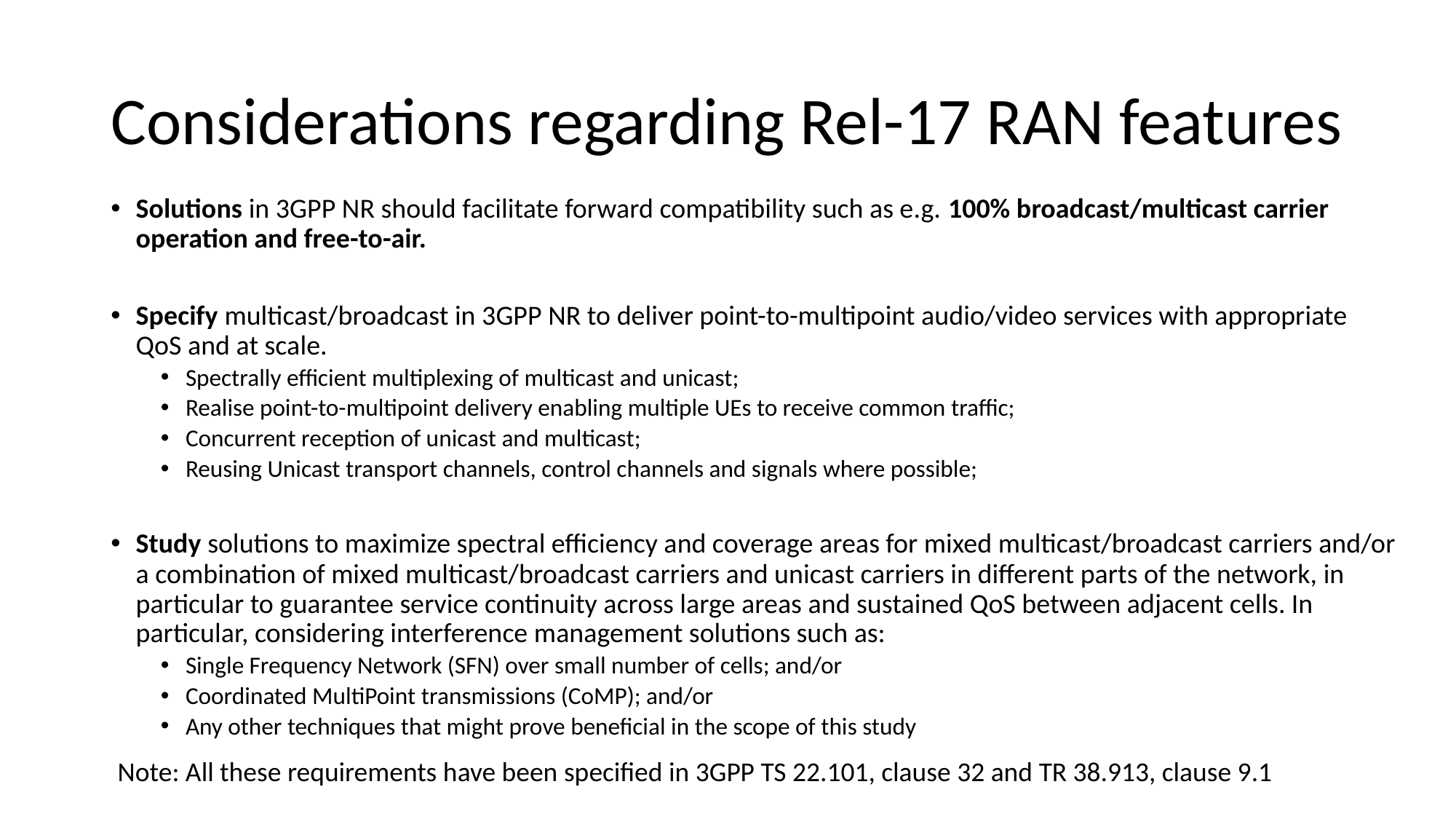

# Considerations regarding Rel-17 RAN features
Solutions in 3GPP NR should facilitate forward compatibility such as e.g. 100% broadcast/multicast carrier operation and free-to-air.

Specify multicast/broadcast in 3GPP NR to deliver point-to-multipoint audio/video services with appropriate QoS and at scale.
Spectrally efficient multiplexing of multicast and unicast;
Realise point-to-multipoint delivery enabling multiple UEs to receive common traffic;
Concurrent reception of unicast and multicast;
Reusing Unicast transport channels, control channels and signals where possible;

Study solutions to maximize spectral efficiency and coverage areas for mixed multicast/broadcast carriers and/or a combination of mixed multicast/broadcast carriers and unicast carriers in different parts of the network, in particular to guarantee service continuity across large areas and sustained QoS between adjacent cells. In particular, considering interference management solutions such as:
Single Frequency Network (SFN) over small number of cells; and/or
Coordinated MultiPoint transmissions (CoMP); and/or
Any other techniques that might prove beneficial in the scope of this study
Note: All these requirements have been specified in 3GPP TS 22.101, clause 32 and TR 38.913, clause 9.1